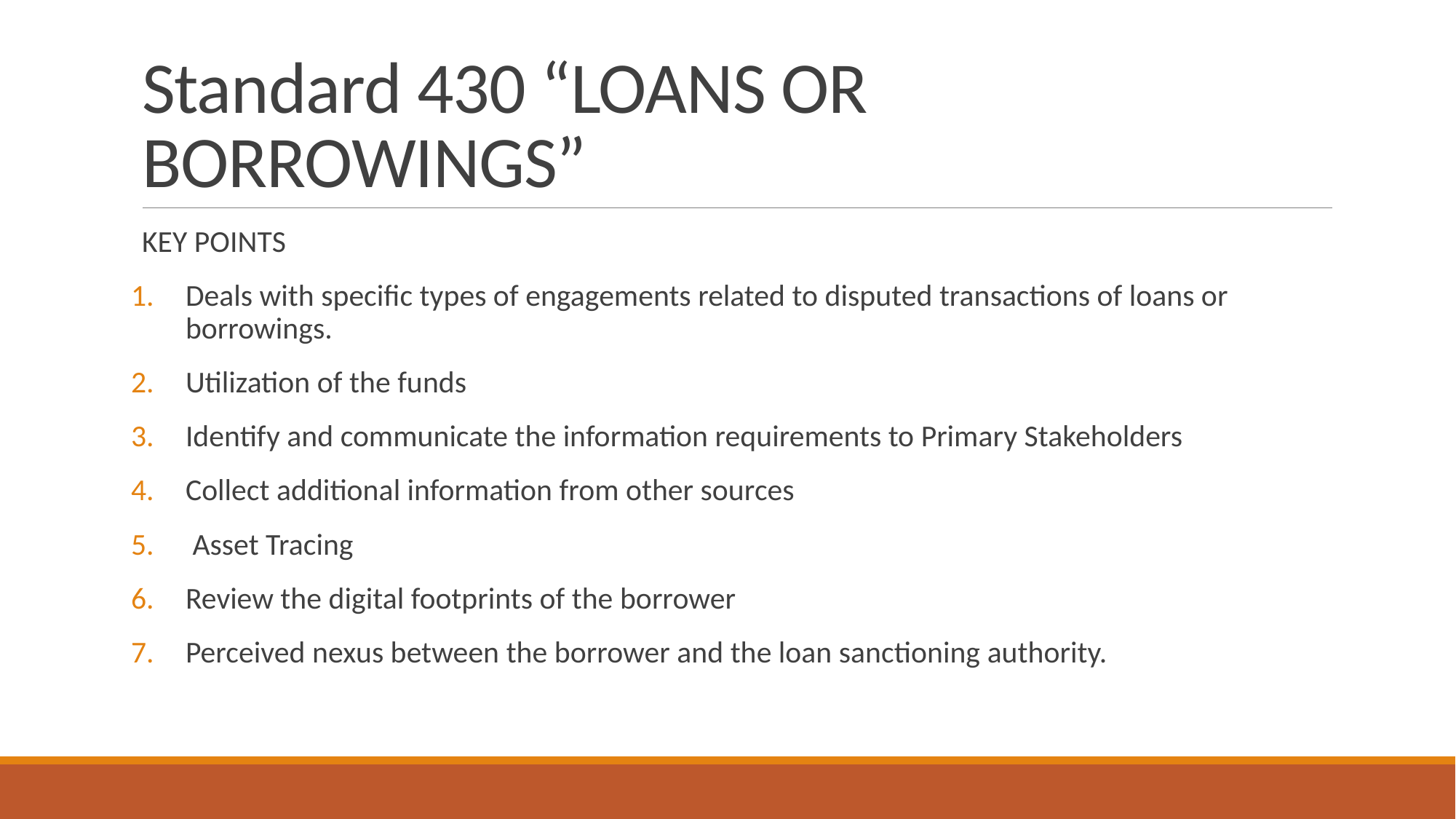

# Standard 430 “LOANS OR BORROWINGS”
KEY POINTS
Deals with specific types of engagements related to disputed transactions of loans or borrowings.
Utilization of the funds
Identify and communicate the information requirements to Primary Stakeholders
Collect additional information from other sources
 Asset Tracing
Review the digital footprints of the borrower
Perceived nexus between the borrower and the loan sanctioning authority.